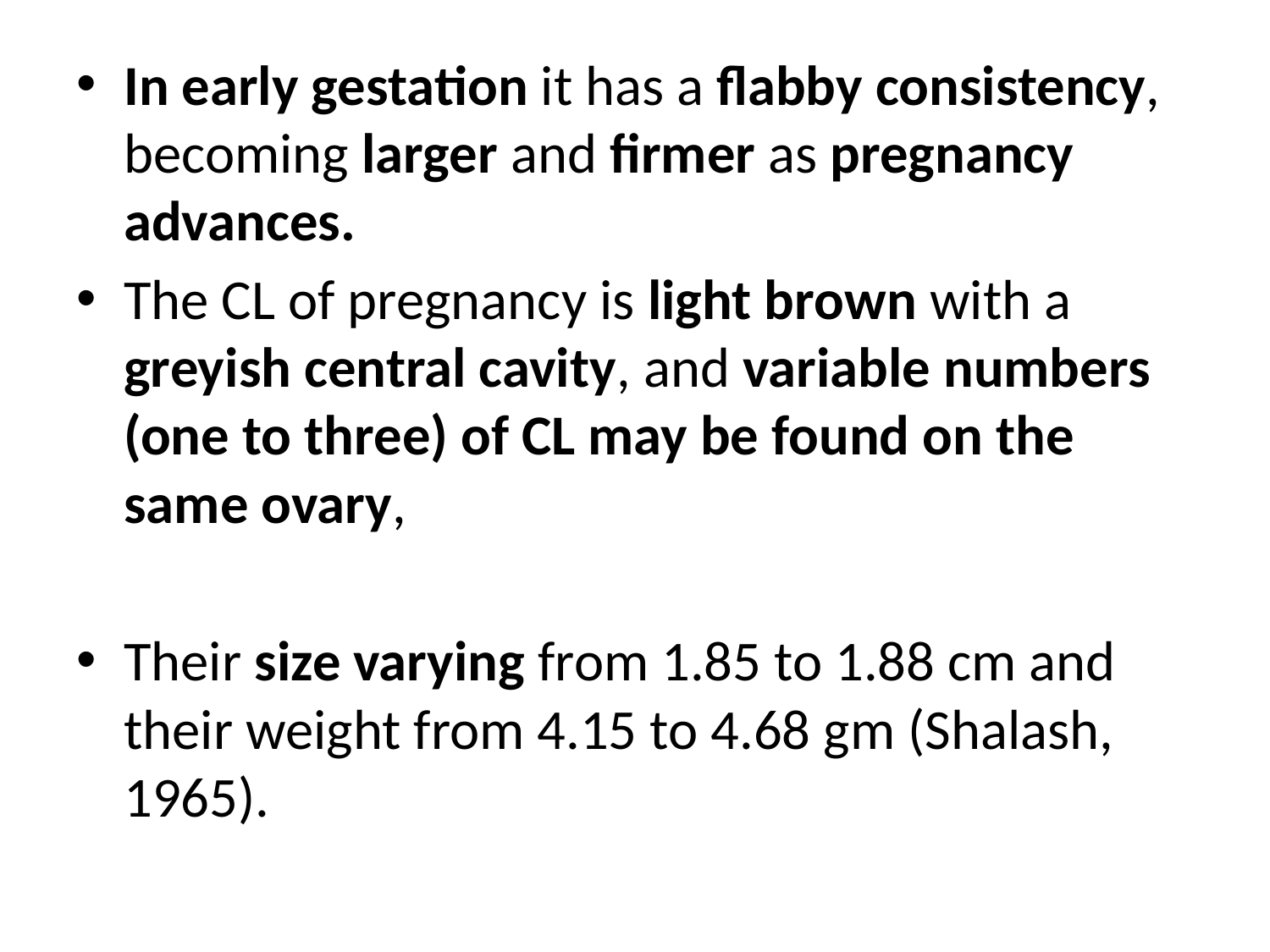

In early gestation it has a flabby consistency, becoming larger and firmer as pregnancy advances.
The CL of pregnancy is light brown with a greyish central cavity, and variable numbers (one to three) of CL may be found on the same ovary,

Their size varying from 1.85 to 1.88 cm and their weight from 4.15 to 4.68 gm (Shalash, 1965).